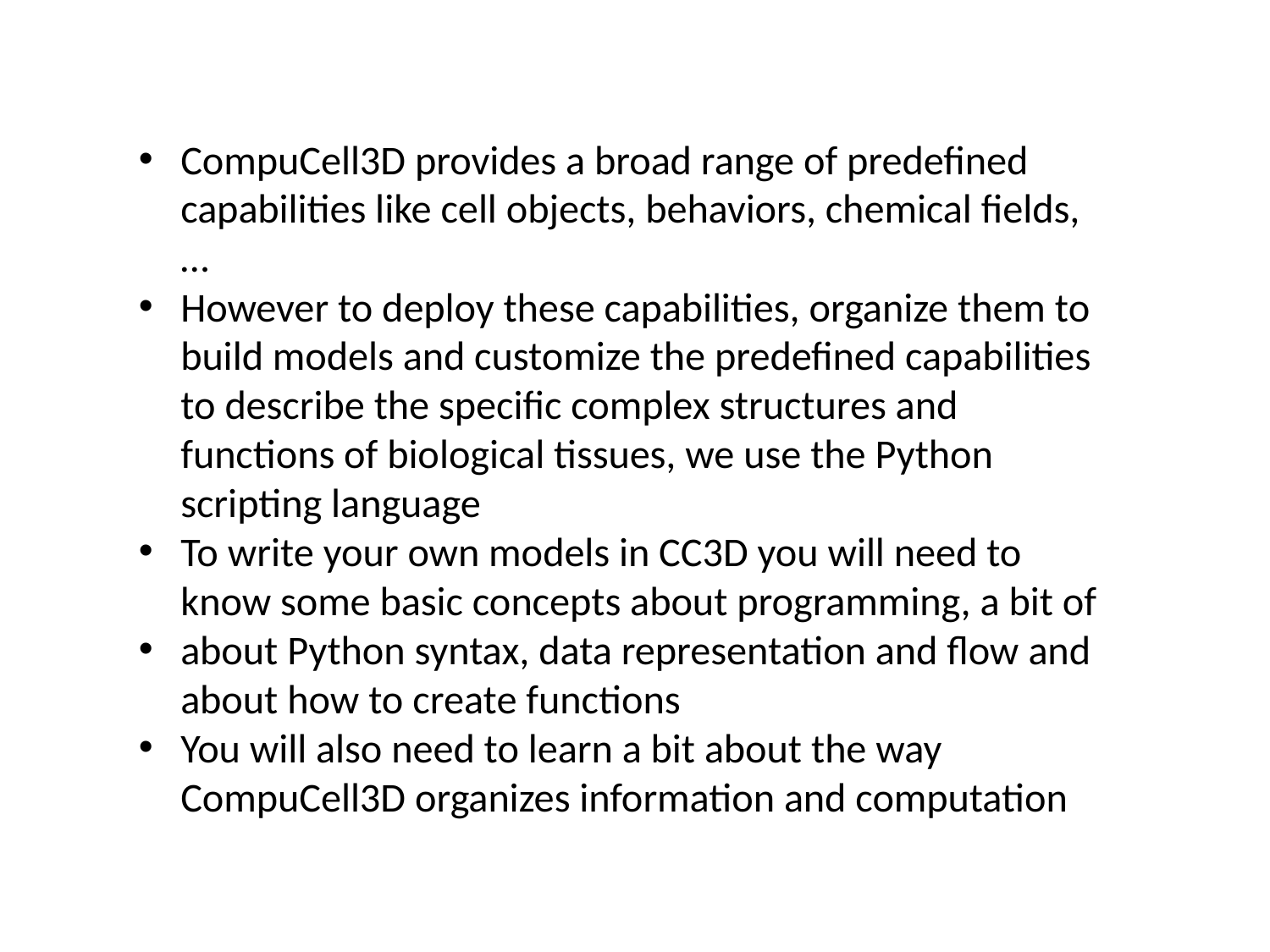

CompuCell3D provides a broad range of predefined capabilities like cell objects, behaviors, chemical fields,…
However to deploy these capabilities, organize them to build models and customize the predefined capabilities to describe the specific complex structures and functions of biological tissues, we use the Python scripting language
To write your own models in CC3D you will need to know some basic concepts about programming, a bit of
about Python syntax, data representation and flow and about how to create functions
You will also need to learn a bit about the way CompuCell3D organizes information and computation